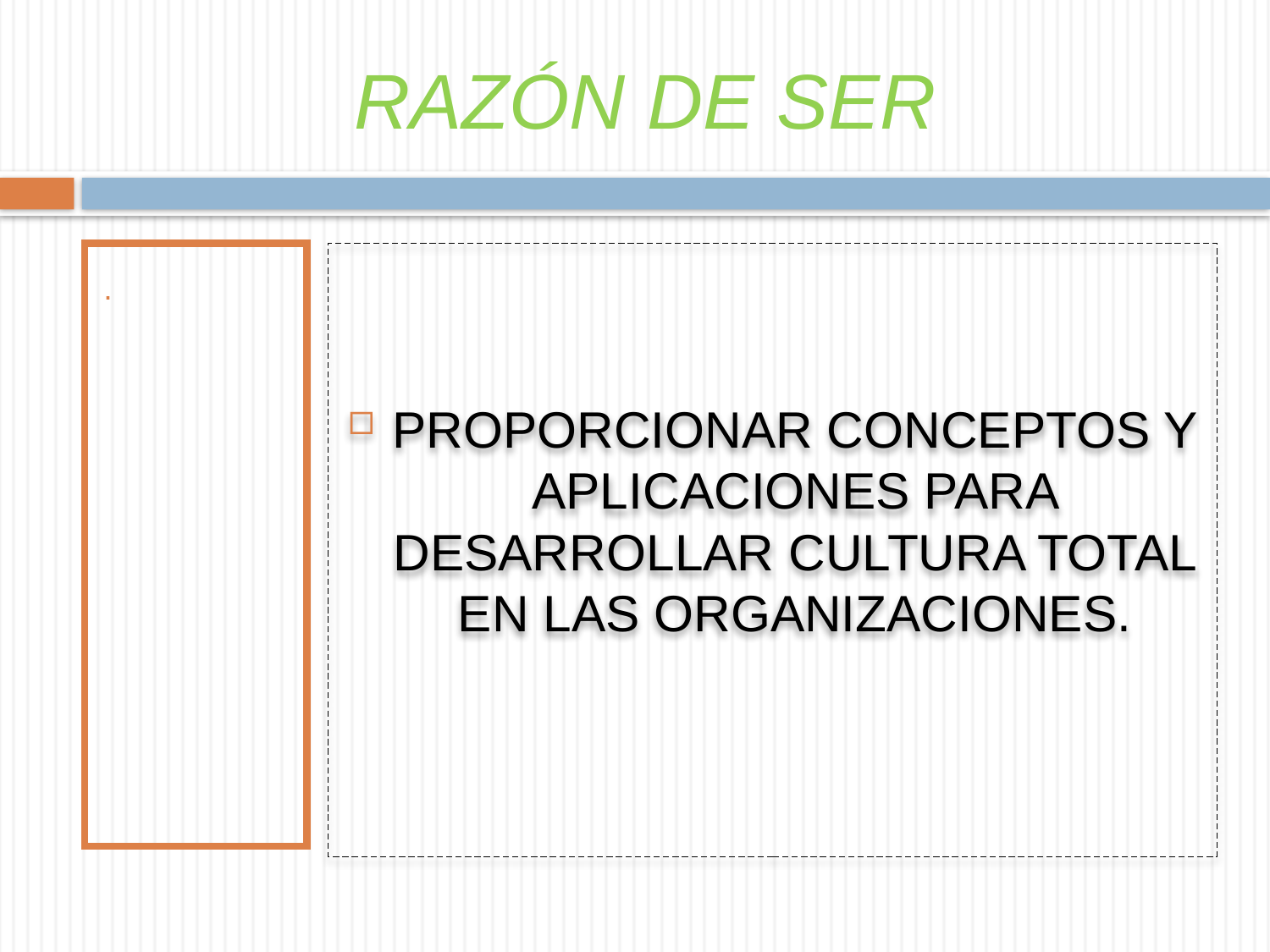

# RAZÓN DE SER
.

PROPORCIONAR CONCEPTOS Y APLICACIONES PARA DESARROLLAR CULTURA TOTAL EN LAS ORGANIZACIONES.